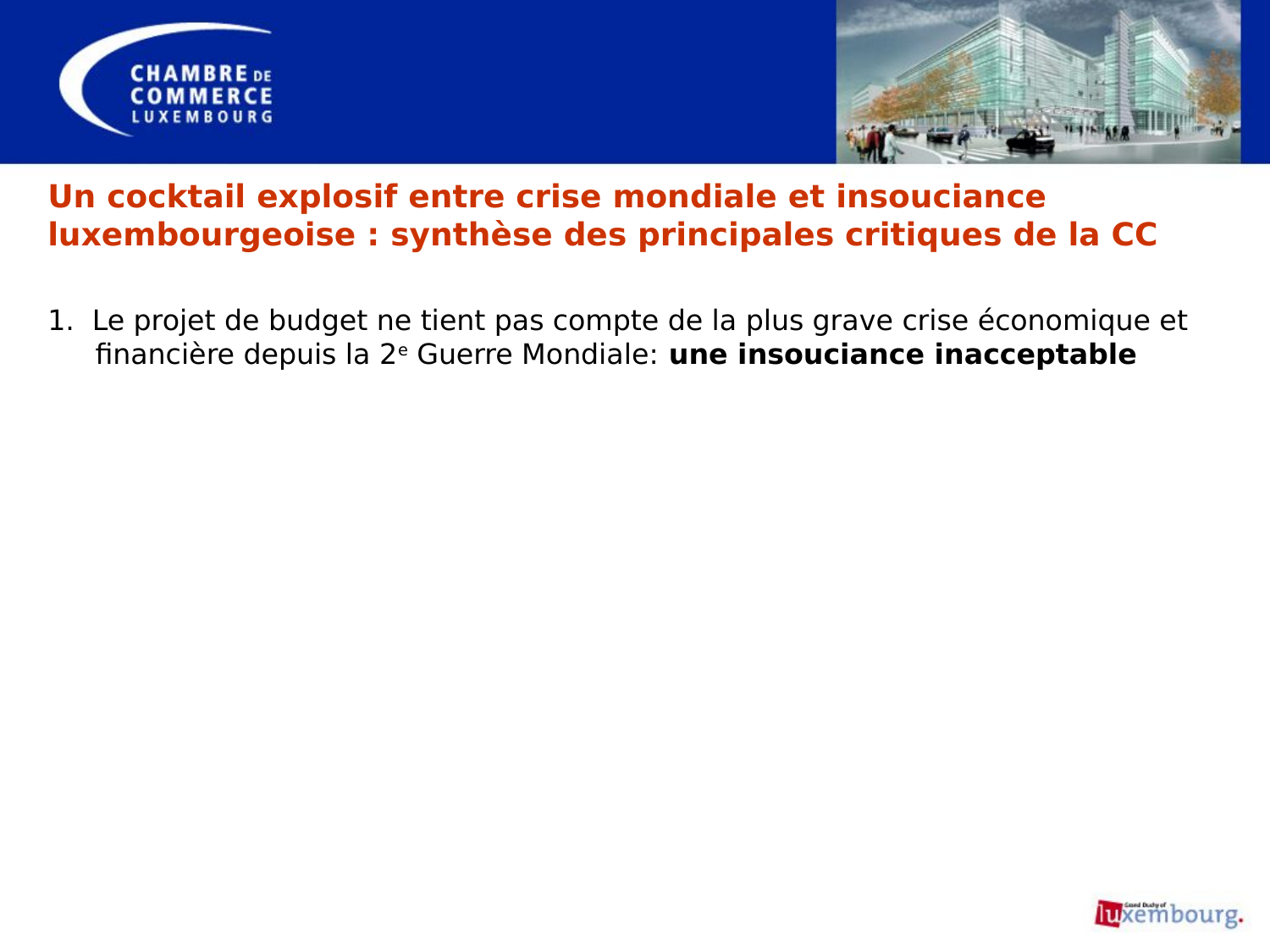

# Un cocktail explosif entre crise mondiale et insouciance luxembourgeoise : synthèse des principales critiques de la CC
1.  Le projet de budget ne tient pas compte de la plus grave crise économique et financière depuis la 2e Guerre Mondiale: une insouciance inacceptable